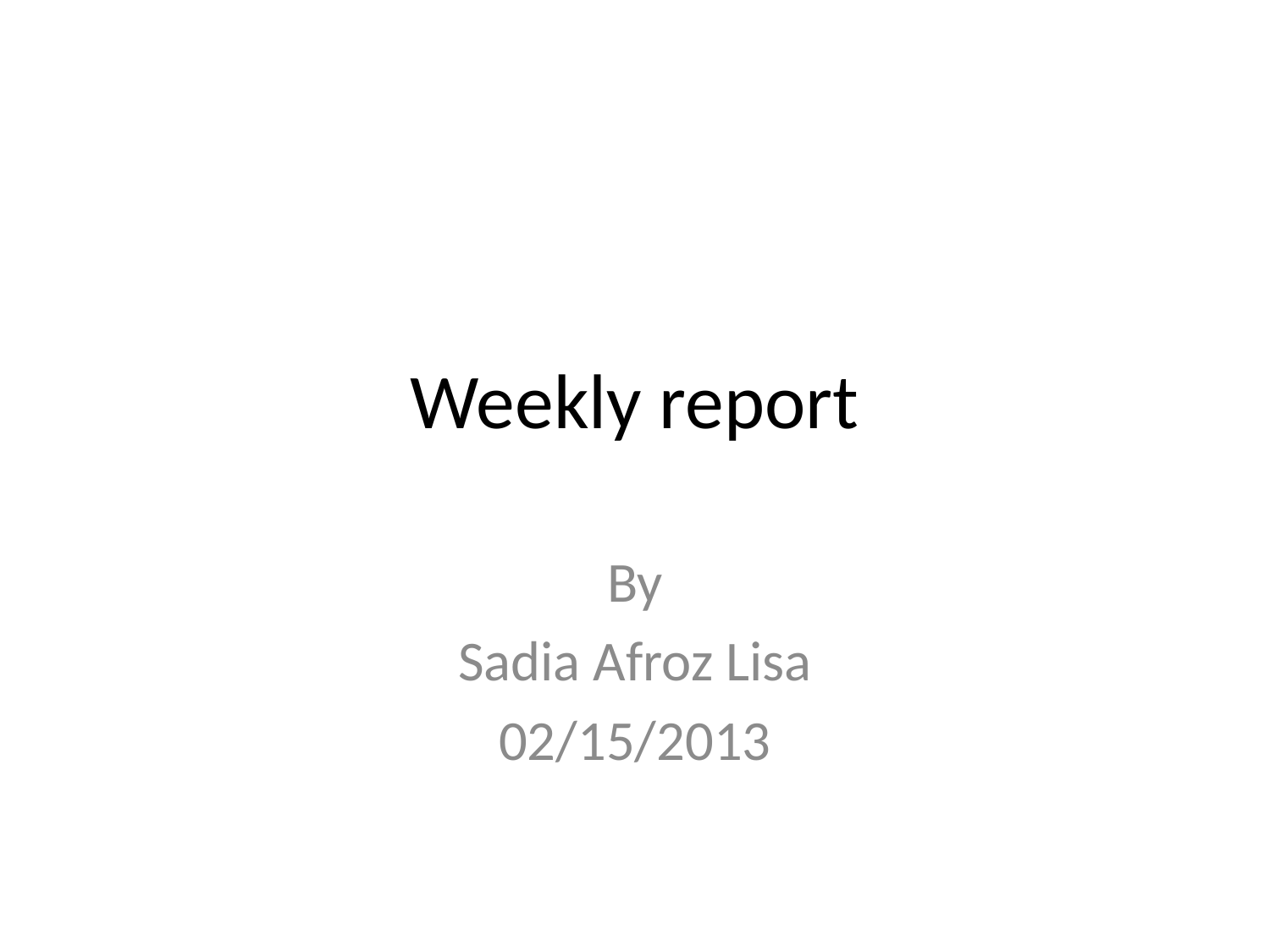

# Weekly report
By
Sadia Afroz Lisa
02/15/2013